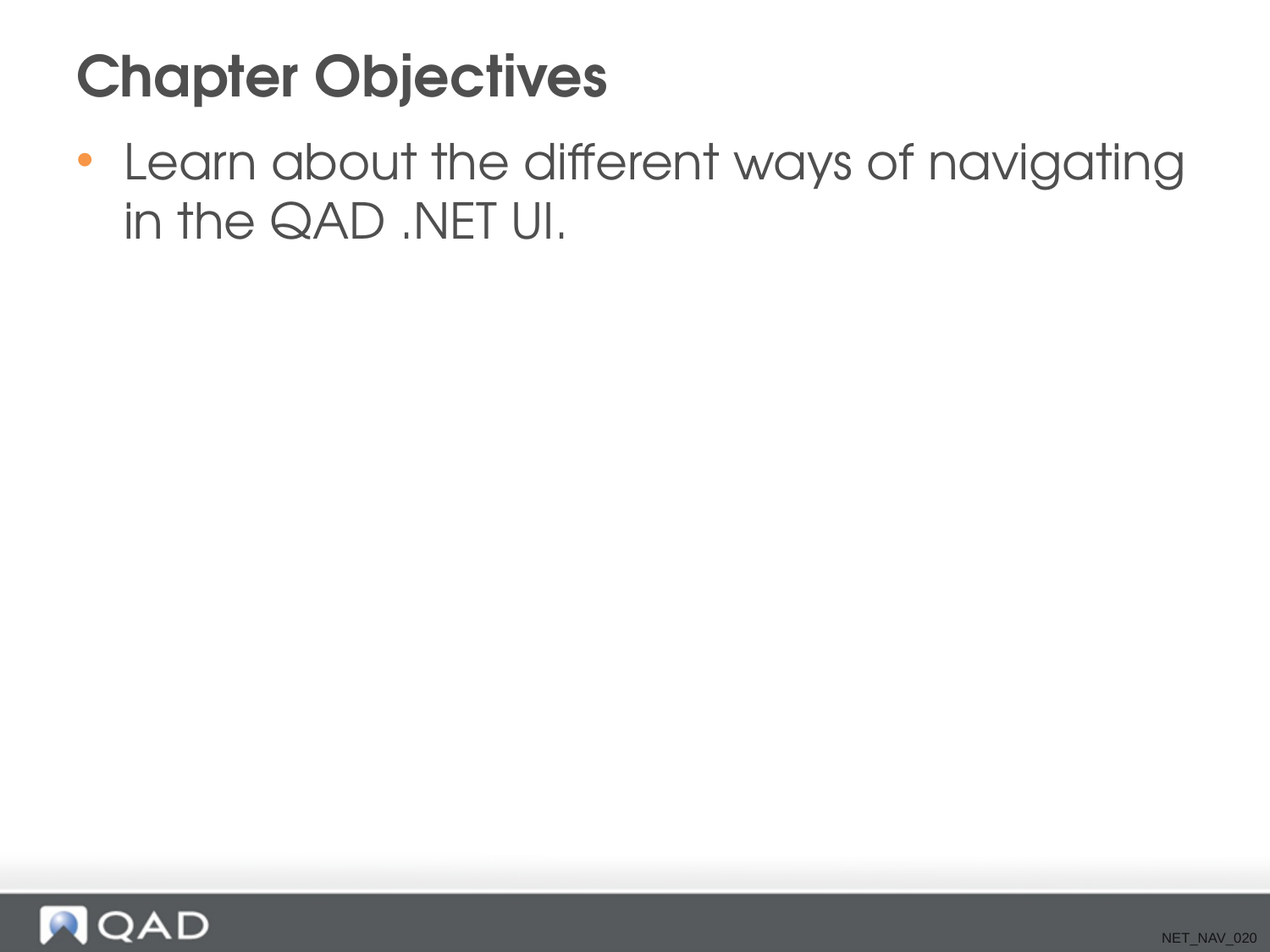

# Chapter Objectives
Learn about the different ways of navigating in the QAD .NET UI.
NET_NAV_020